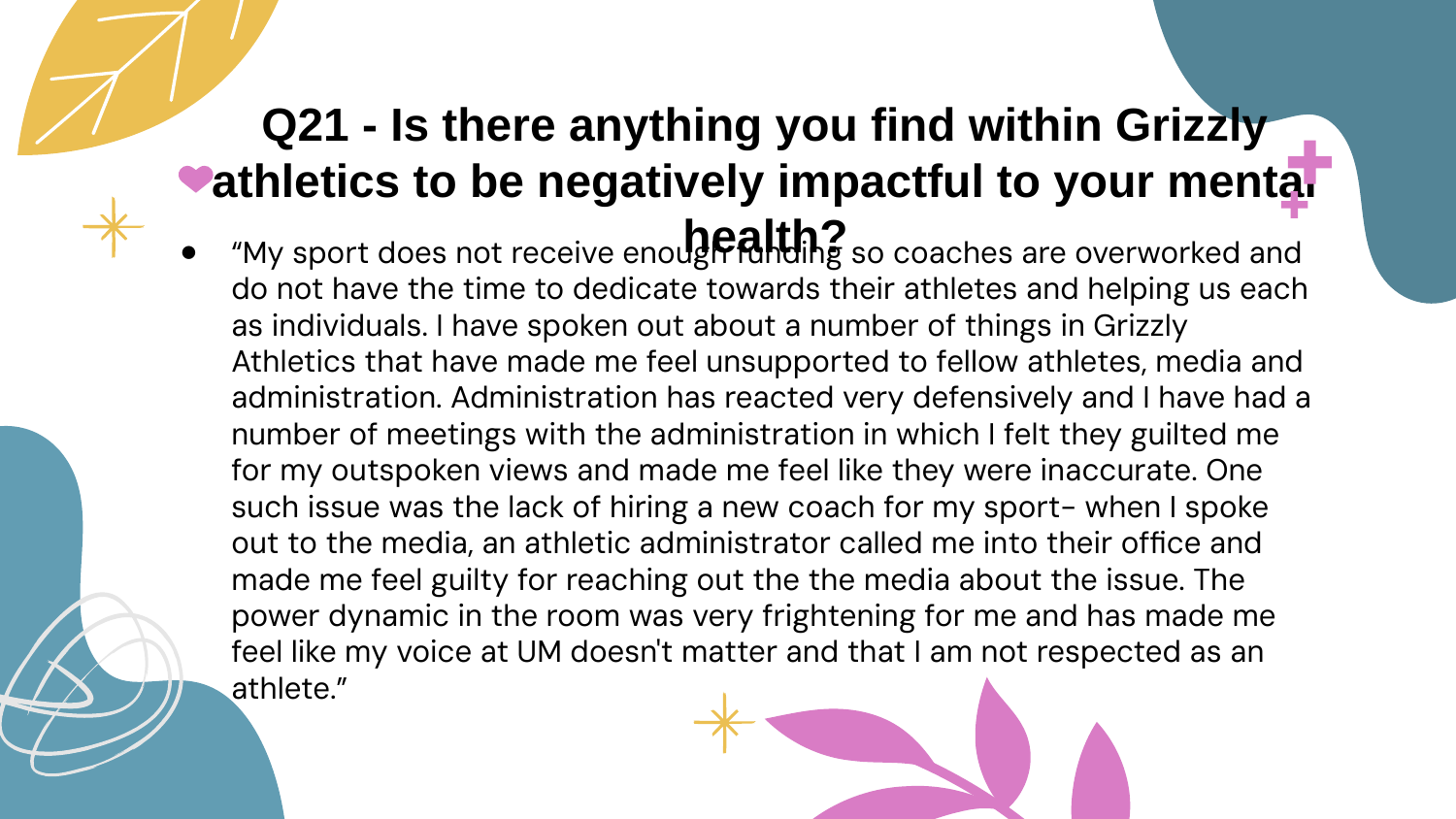

# Q21 - Is there anything you find within Grizzly athletics to be negatively impactful to your mental health?

“My sport does not receive enough funding so coaches are overworked and do not have the time to dedicate towards their athletes and helping us each as individuals. I have spoken out about a number of things in Grizzly Athletics that have made me feel unsupported to fellow athletes, media and administration. Administration has reacted very defensively and I have had a number of meetings with the administration in which I felt they guilted me for my outspoken views and made me feel like they were inaccurate. One such issue was the lack of hiring a new coach for my sport- when I spoke out to the media, an athletic administrator called me into their office and made me feel guilty for reaching out the the media about the issue. The power dynamic in the room was very frightening for me and has made me feel like my voice at UM doesn't matter and that I am not respected as an athlete.”